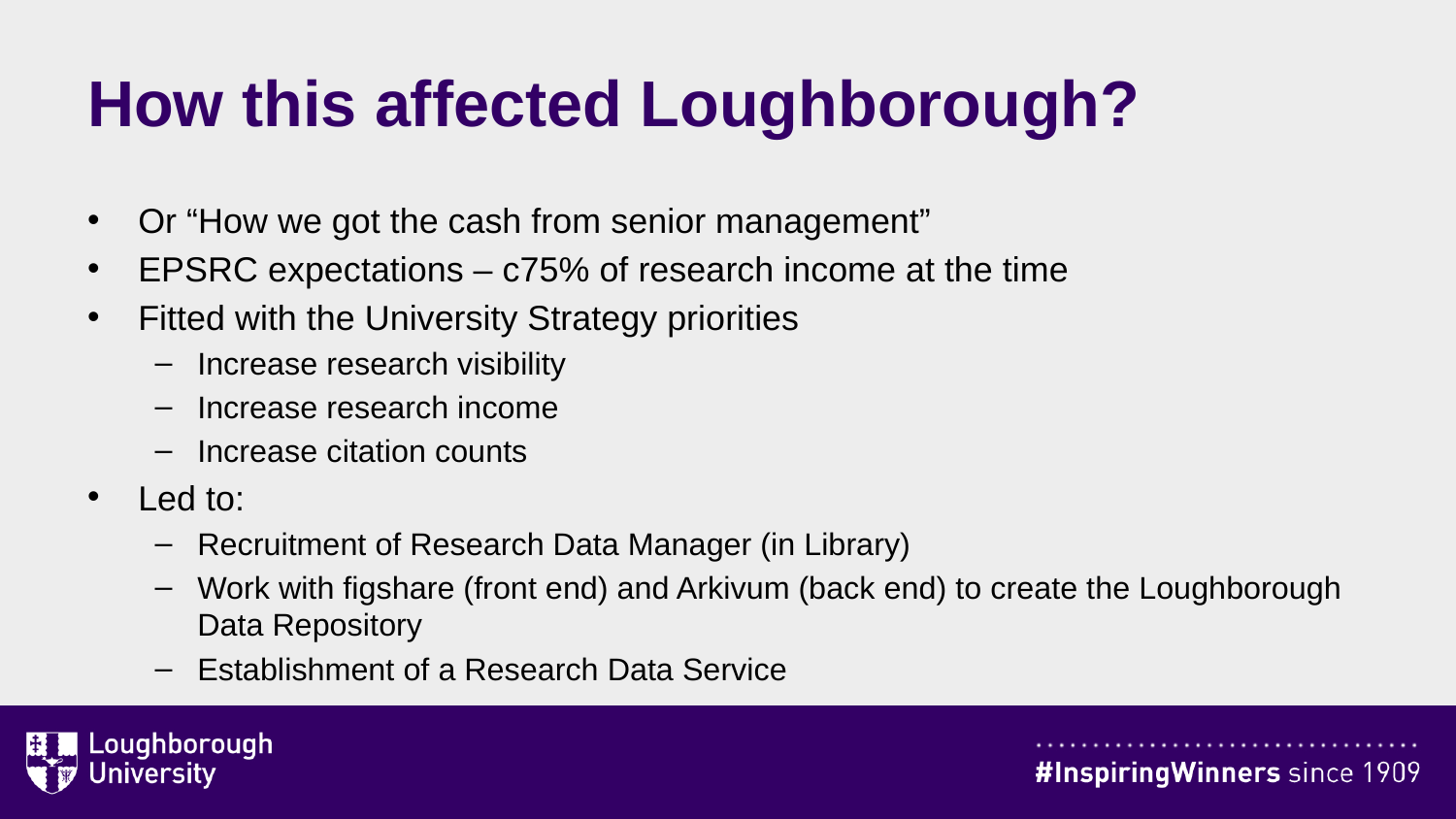

# How this affected Loughborough?
Or “How we got the cash from senior management”
EPSRC expectations – c75% of research income at the time
Fitted with the University Strategy priorities
Increase research visibility
Increase research income
Increase citation counts
Led to:
Recruitment of Research Data Manager (in Library)
Work with figshare (front end) and Arkivum (back end) to create the Loughborough Data Repository
Establishment of a Research Data Service